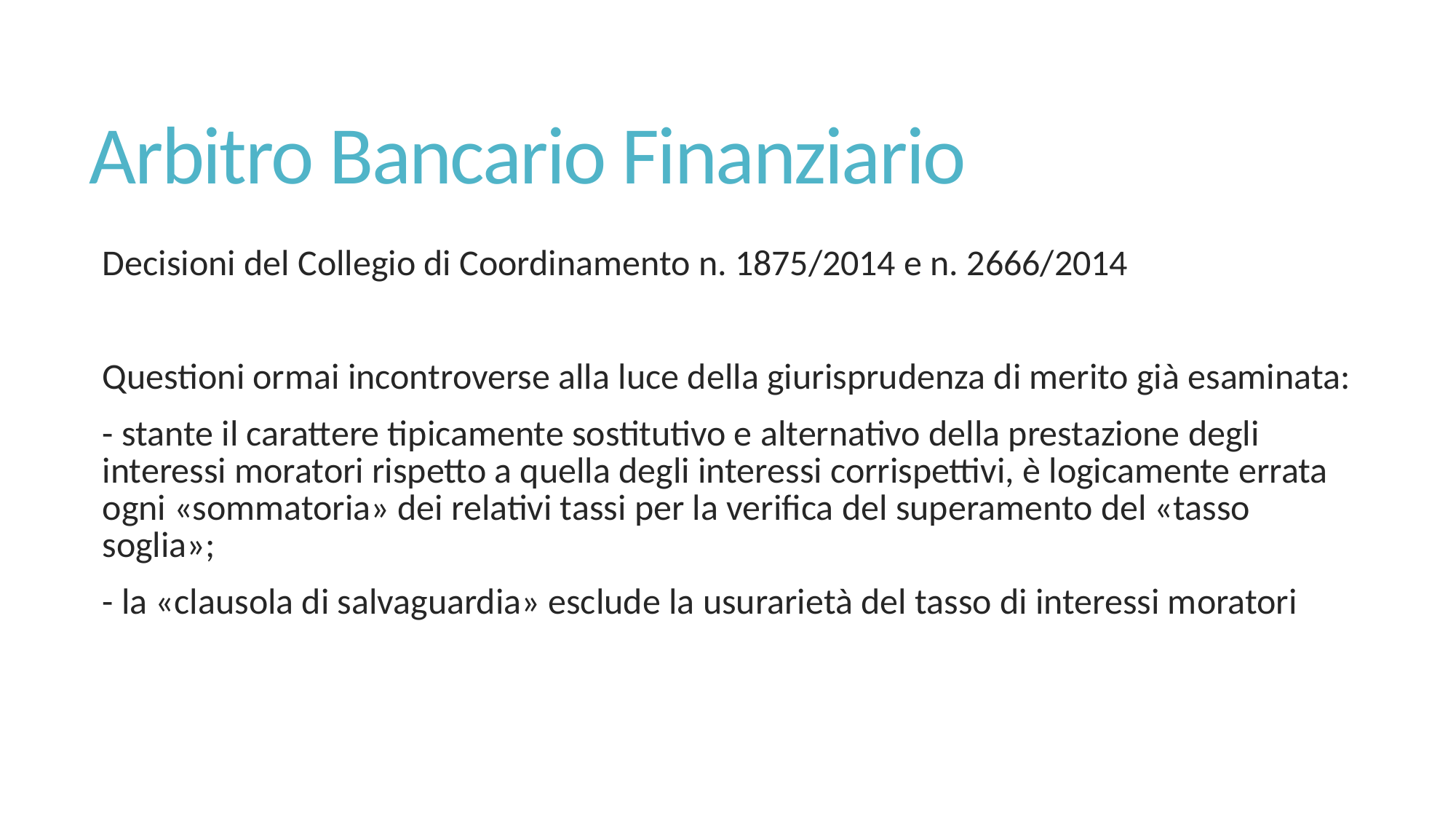

# Arbitro Bancario Finanziario
Decisioni del Collegio di Coordinamento n. 1875/2014 e n. 2666/2014

Questioni ormai incontroverse alla luce della giurisprudenza di merito già esaminata:
- stante il carattere tipicamente sostitutivo e alternativo della prestazione degli interessi moratori rispetto a quella degli interessi corrispettivi, è logicamente errata ogni «sommatoria» dei relativi tassi per la verifica del superamento del «tasso soglia»;
- la «clausola di salvaguardia» esclude la usurarietà del tasso di interessi moratori